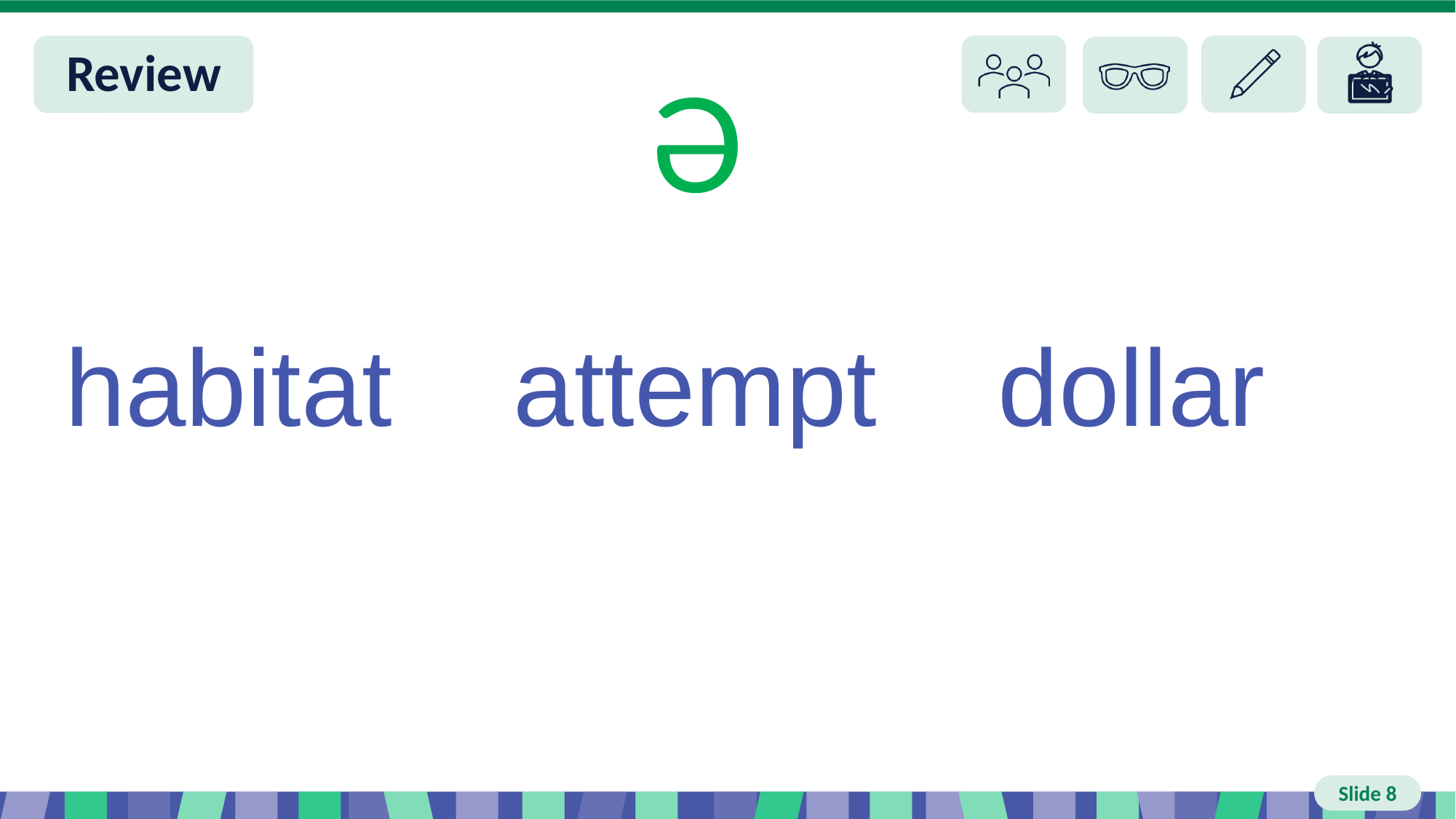

# Slide 8 Review You do
Ə
habitat    attempt    dollar